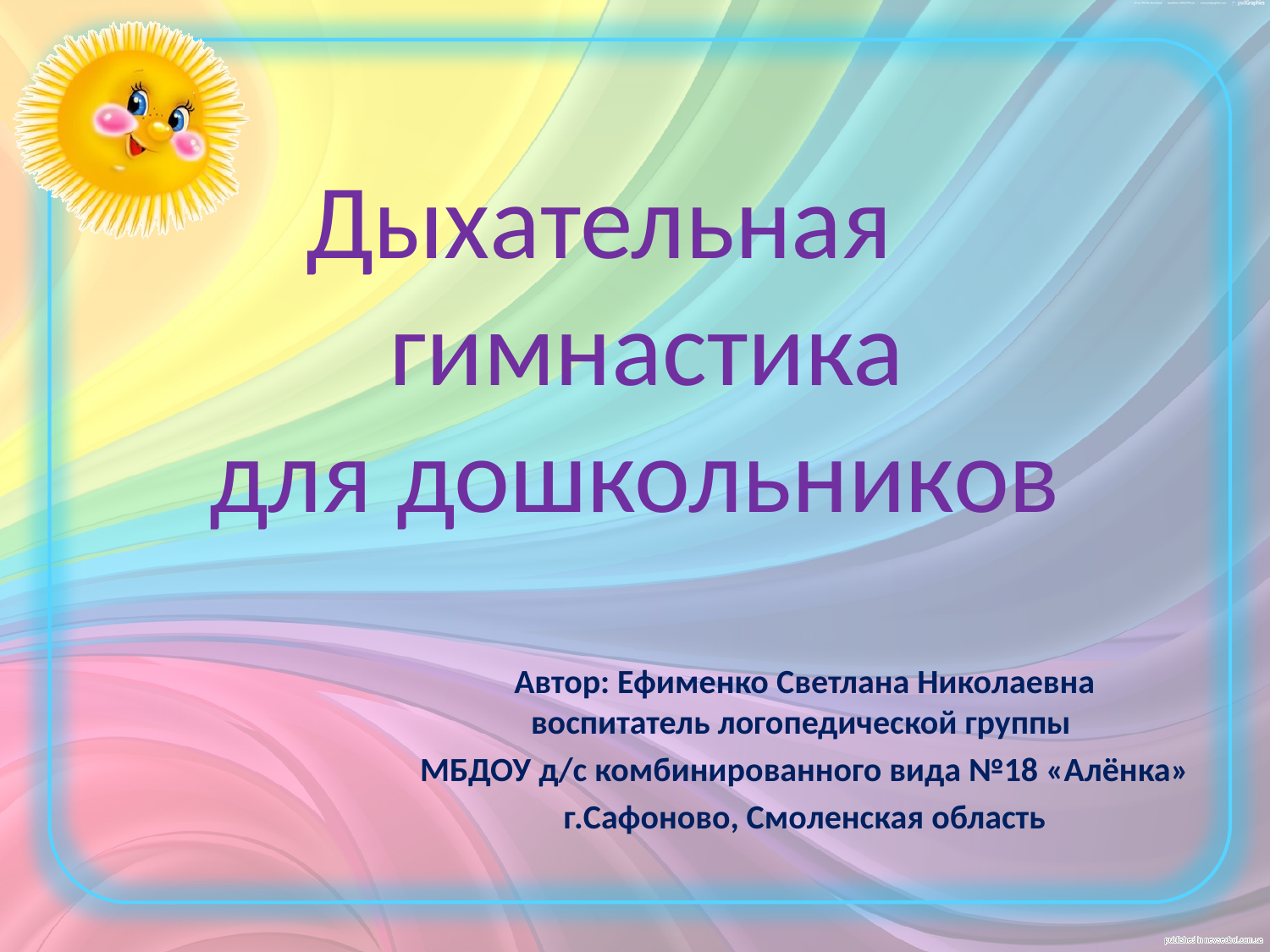

# Дыхательная гимнастика для дошкольников

Автор: Ефименко Светлана Николаевна
воспитатель логопедической группы
МБДОУ д/с комбинированного вида №18 «Алёнка»
г.Сафоново, Смоленская область